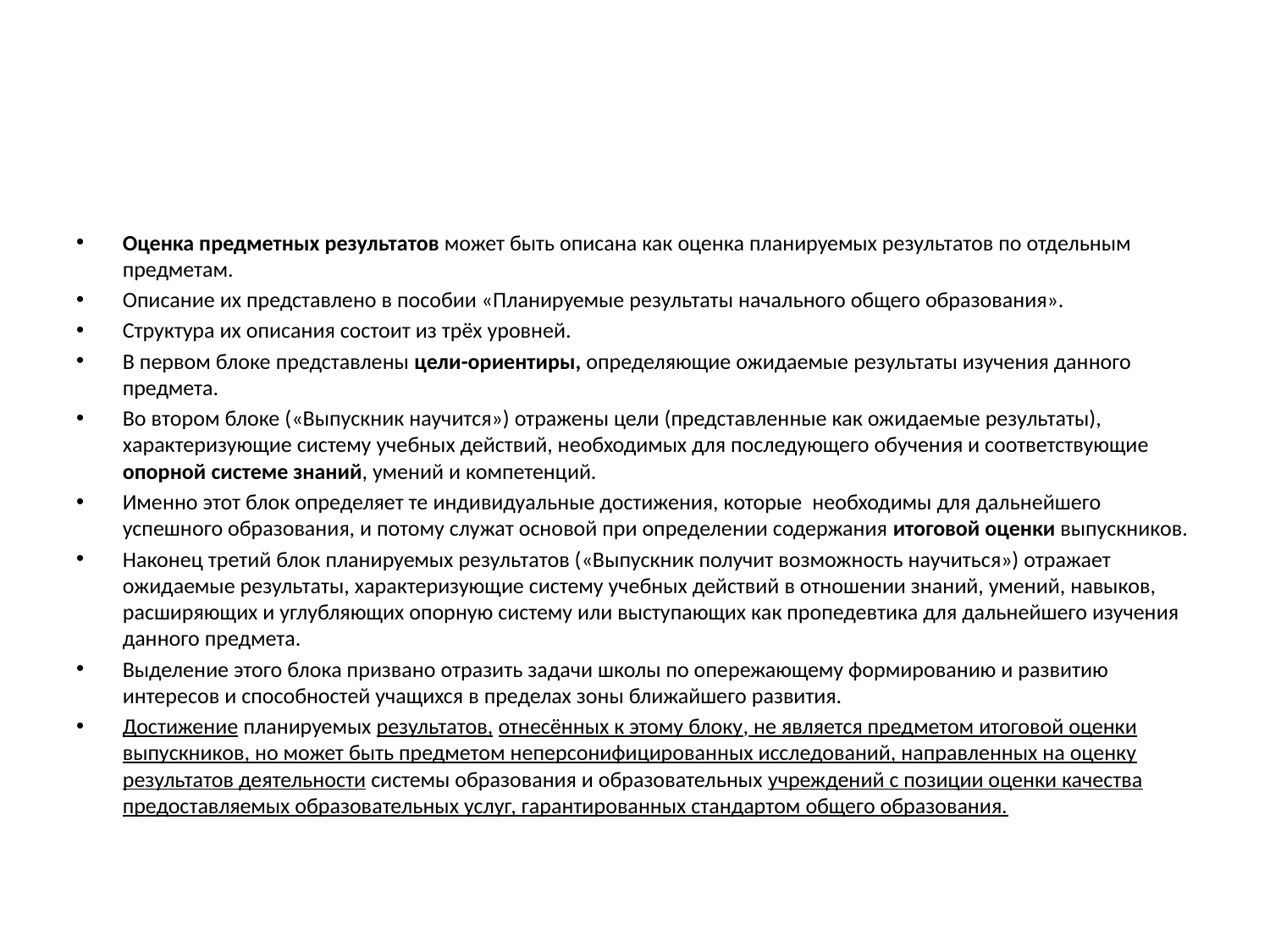

#
Оценка предметных результатов может быть описана как оценка планируемых результатов по отдельным предметам.
Описание их представлено в пособии «Планируемые результаты начального общего образования».
Структура их описания состоит из трёх уровней.
В первом блоке представлены цели-ориентиры, определяющие ожидаемые результаты изучения данного предмета.
Во втором блоке («Выпускник научится») отражены цели (представленные как ожидаемые результаты), характеризующие систему учебных действий, необходимых для последующего обучения и соответствующие опорной системе знаний, умений и компетенций.
Именно этот блок определяет те индивидуальные достижения, которые  необходимы для дальнейшего успешного образования, и потому служат основой при определении содержания итоговой оценки выпускников.
Наконец третий блок планируемых результатов («Выпускник получит возможность научиться») отражает ожидаемые результаты, характеризующие систему учебных действий в отношении знаний, умений, навыков, расширяющих и углубляющих опорную систему или выступающих как пропедевтика для дальнейшего изучения данного предмета.
Выделение этого блока призвано отразить задачи школы по опережающему формированию и развитию интересов и способностей учащихся в пределах зоны ближайшего развития.
Достижение планируемых результатов, отнесённых к этому блоку, не является предметом итоговой оценки выпускников, но может быть предметом неперсонифицированных исследований, направленных на оценку результатов деятельности системы образования и образовательных учреждений с позиции оценки качества предоставляемых образовательных услуг, гарантированных стандартом общего образования.